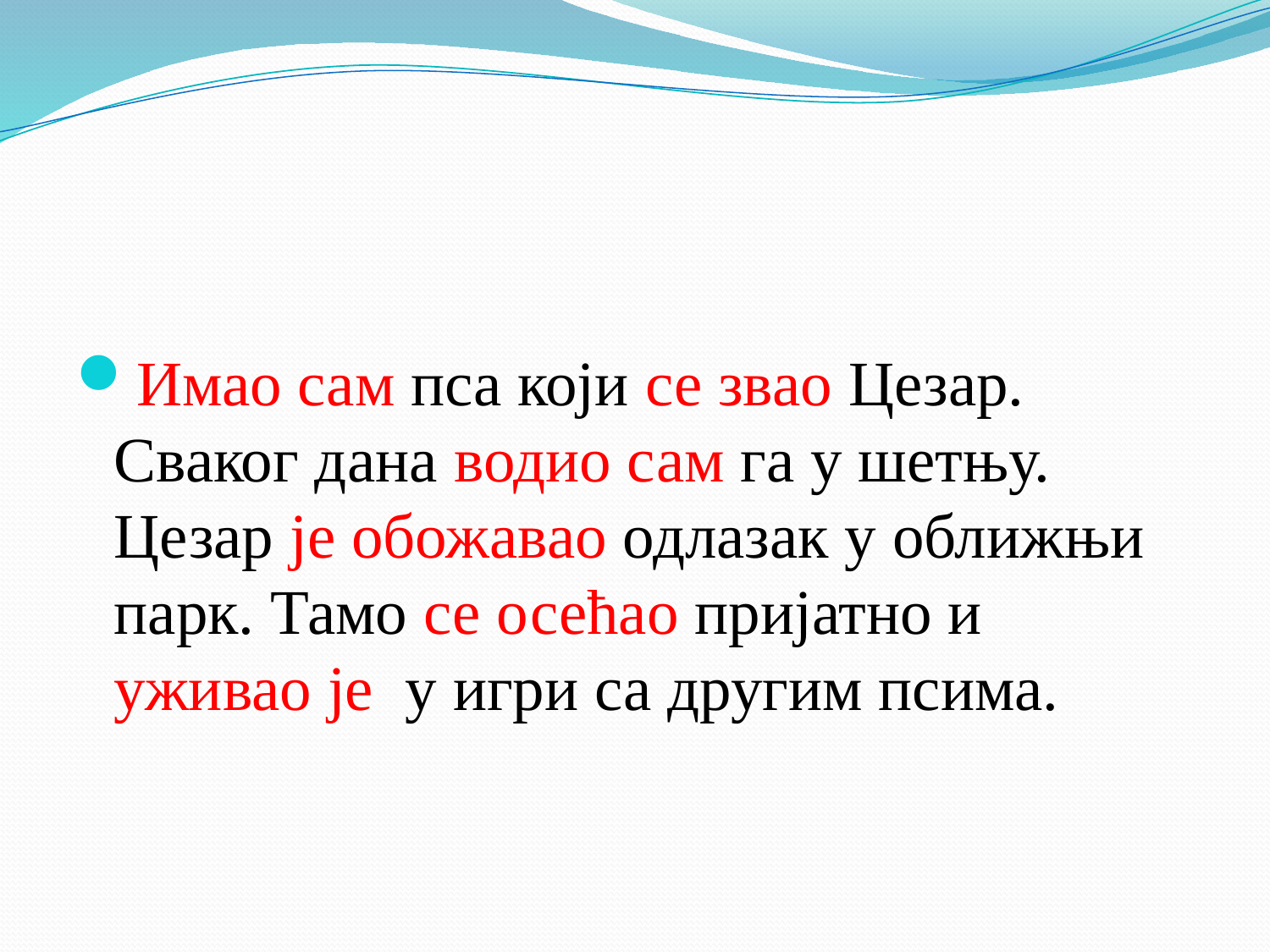

#

Имао сам пса који се звао Цезар. Сваког дана водио сам га у шетњу. Цезар је обожавао одлазак у оближњи парк. Тамо се осећао пријатно и уживао је  у игри са другим псима.